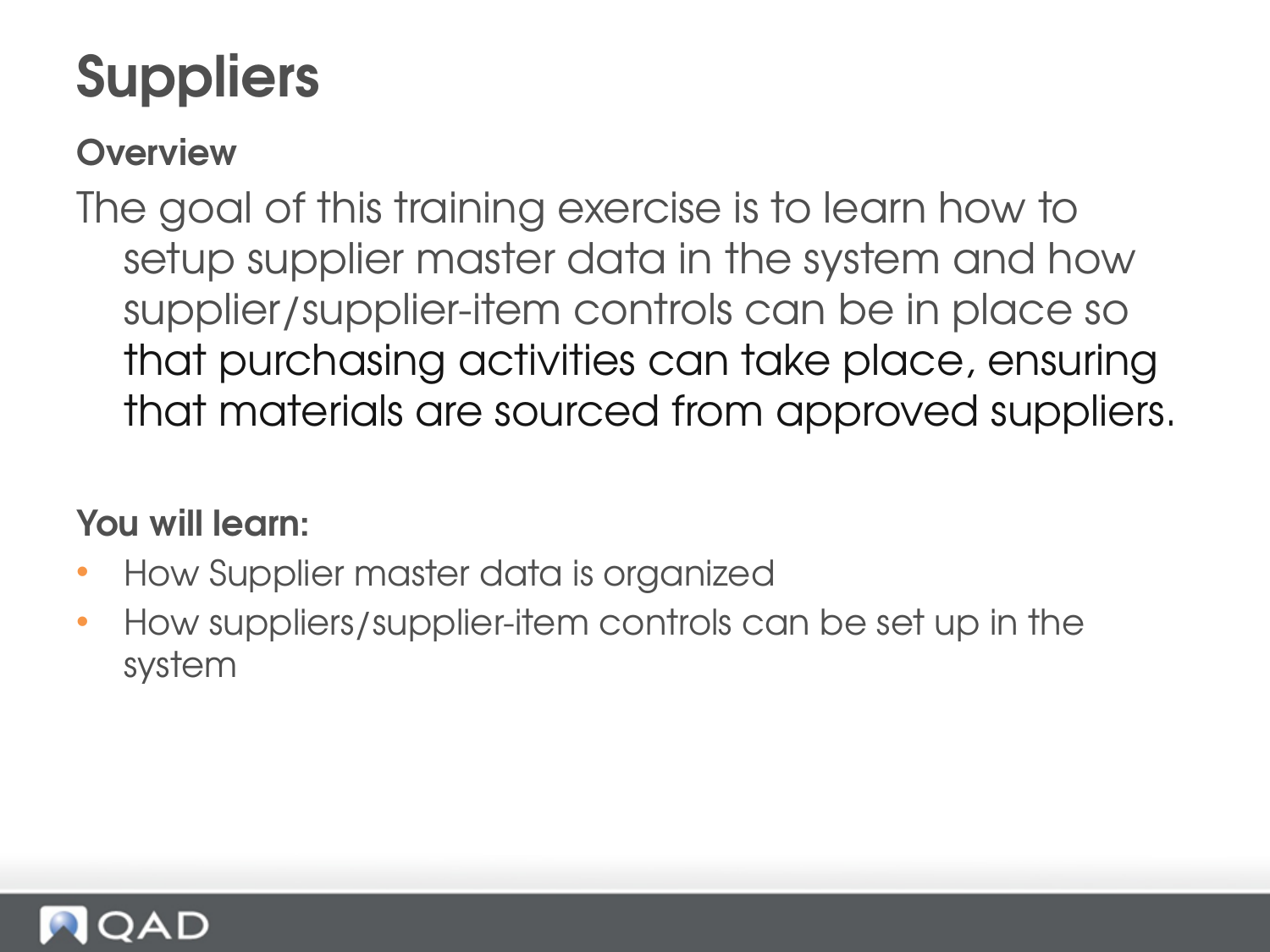

# Suppliers
Overview
The goal of this training exercise is to learn how to setup supplier master data in the system and how supplier/supplier-item controls can be in place so that purchasing activities can take place, ensuring that materials are sourced from approved suppliers.

You will learn:
How Supplier master data is organized
How suppliers/supplier-item controls can be set up in the system